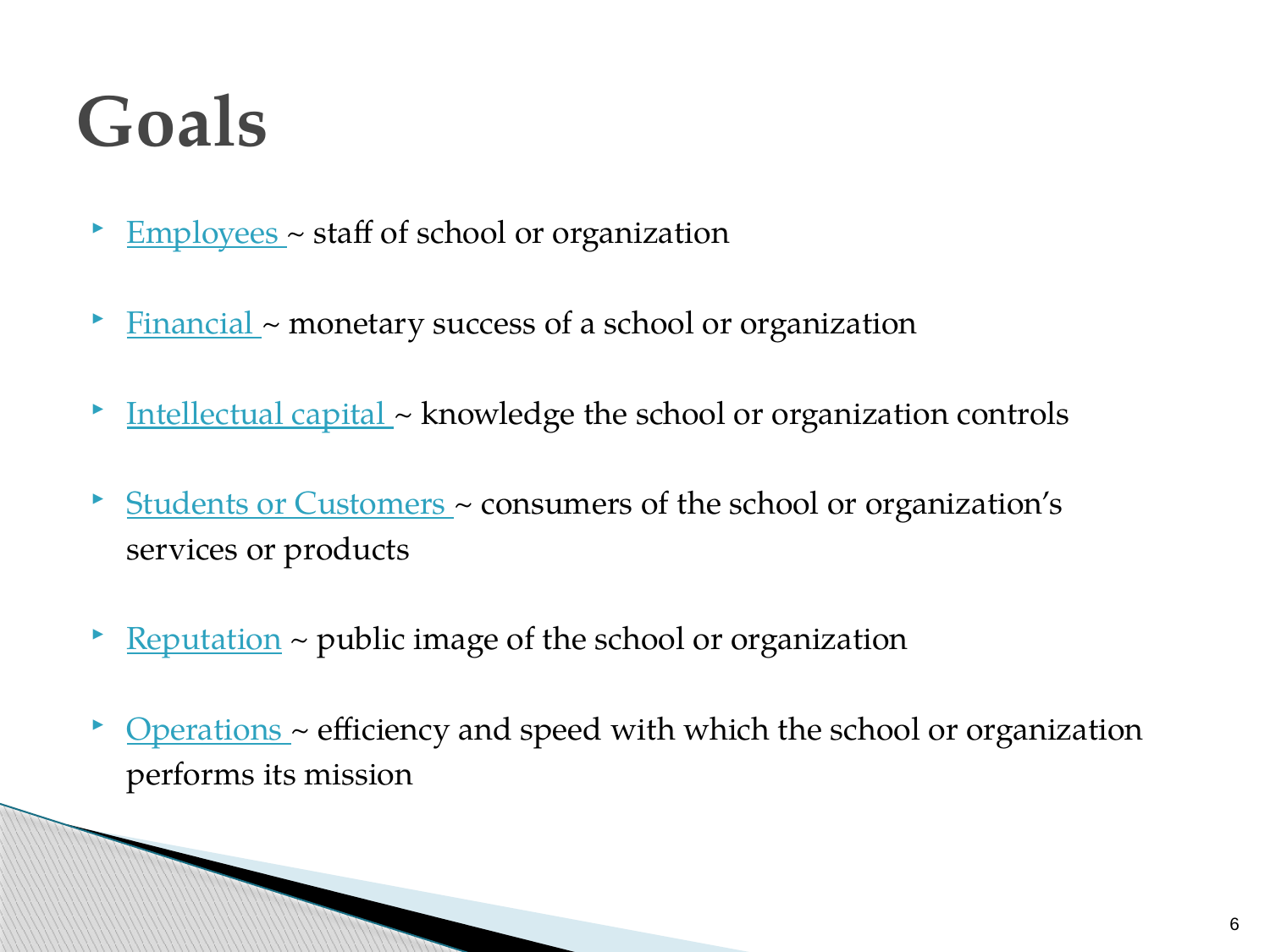

# Goals
Employees ~ staff of school or organization

Financial ~ monetary success of a school or organization

Intellectual capital ~ knowledge the school or organization controls

Students or Customers ~ consumers of the school or organization’s
	services or products

Reputation ~ public image of the school or organization

Operations ~ efficiency and speed with which the school or organization
	performs its mission
6